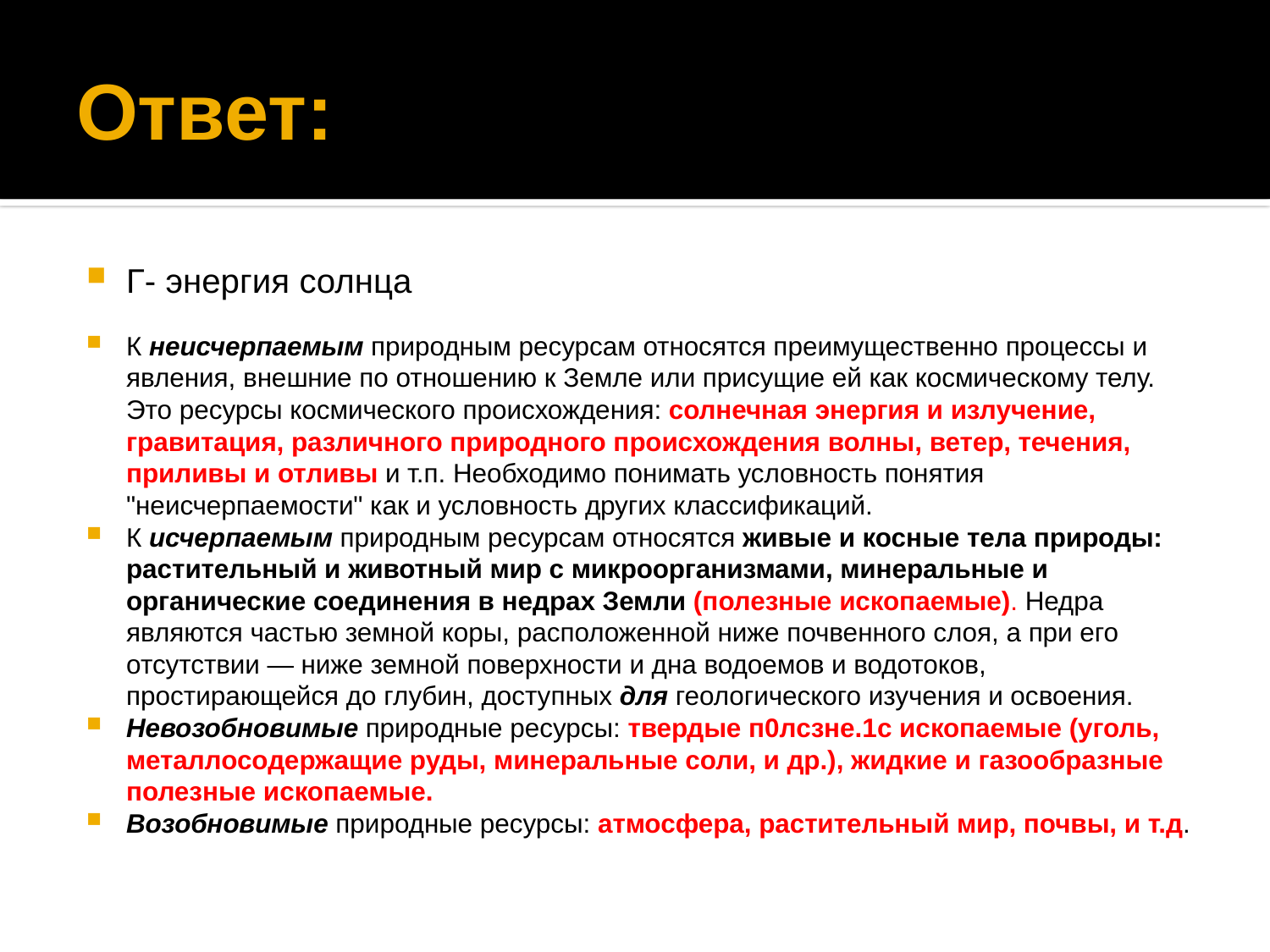

# Ответ:
Г- энергия солнца

К неисчерпаемым природным ресурсам относятся преимущественно процессы и явления, внешние по отношению к Земле или присущие ей как космическому телу. Это ресурсы космического происхождения: солнечная энергия и излучение, гравитация, различного природного происхождения волны, ветер, течения, приливы и отливы и т.п. Необходимо понимать условность понятия "неисчерпаемости" как и условность других классификаций.
К исчерпаемым природным ресурсам относятся живые и косные тела природы: растительный и животный мир с микроорганизмами, минеральные и органические соединения в недрах Земли (полезные ископаемые). Недра являются частью земной коры, расположенной ниже почвенного слоя, а при его отсутствии — ниже земной поверхности и дна водоемов и водотоков, простирающейся до глубин, доступных для геологического изучения и освоения.
Невозобновимые природные ресурсы: твердые п0лсзне.1с ископаемые (уголь, металлосодержащие руды, минеральные соли, и др.), жидкие и газообразные полезные ископаемые.
Возобновимые природные ресурсы: атмосфера, растительный мир, почвы, и т.д.